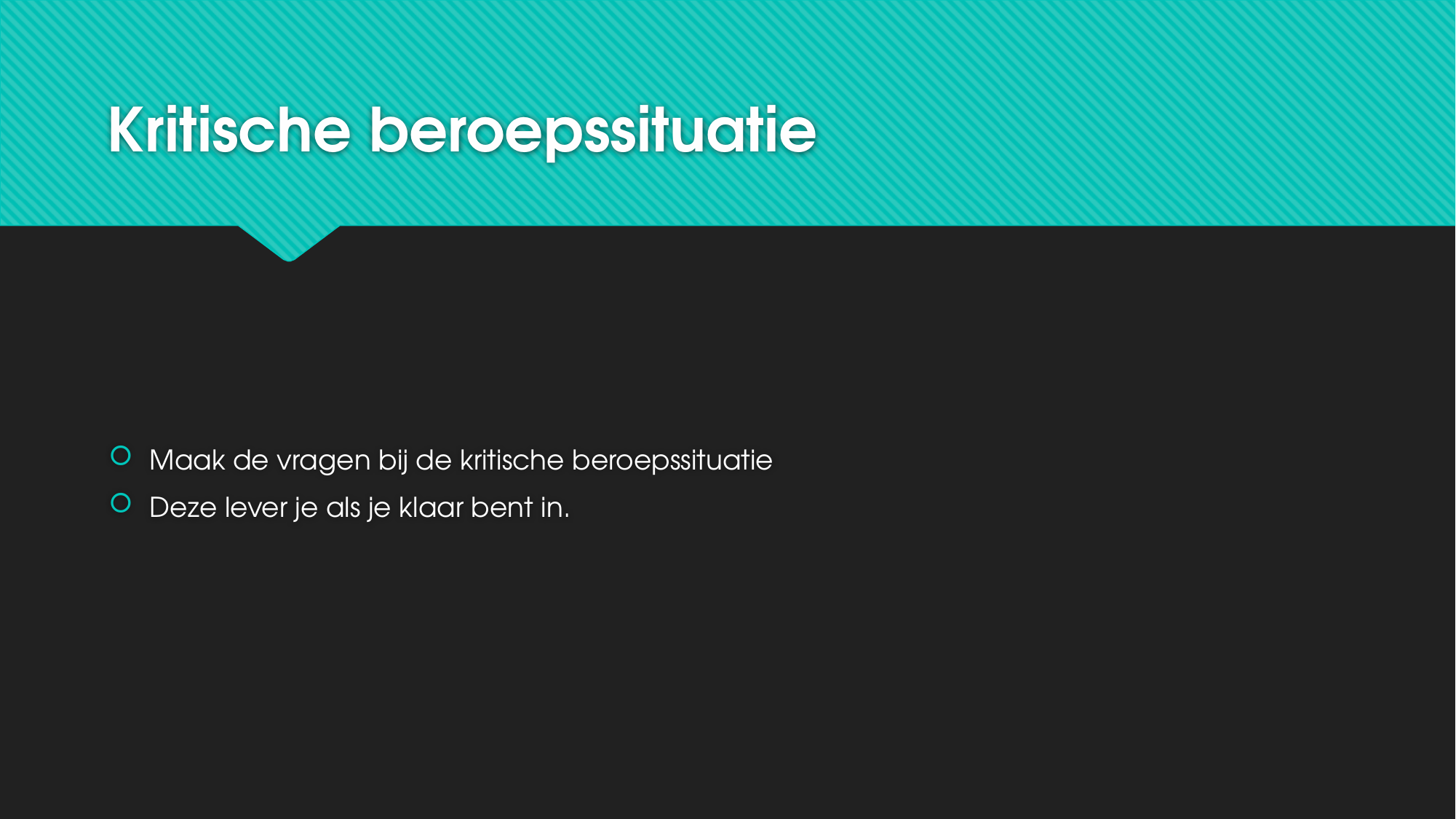

# Kritische beroepssituatie
Maak de vragen bij de kritische beroepssituatie
Deze lever je als je klaar bent in.